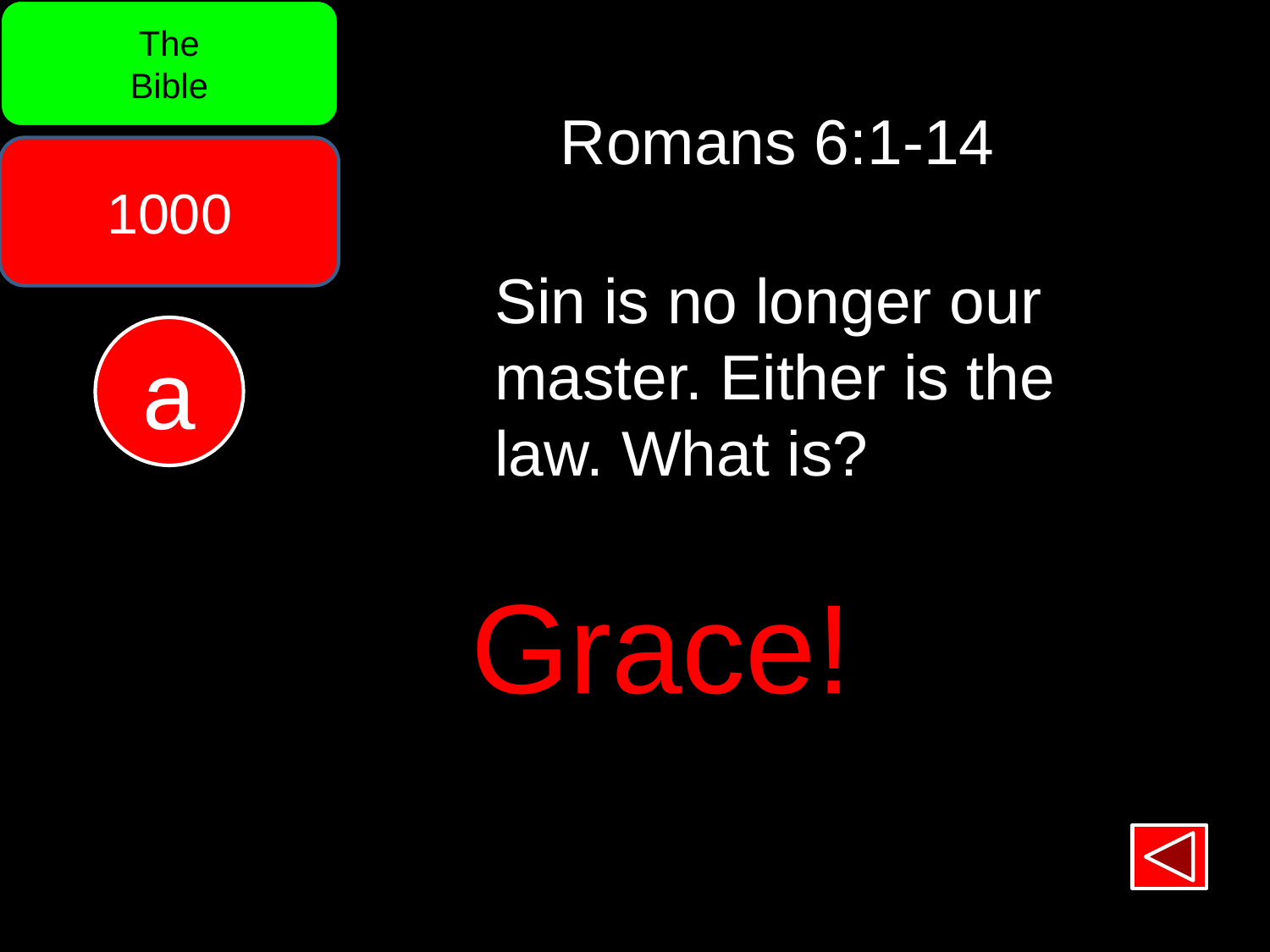

The
Bible
Romans 6:1-14
1000
Sin is no longer our
master. Either is the
law. What is?
a
Grace!